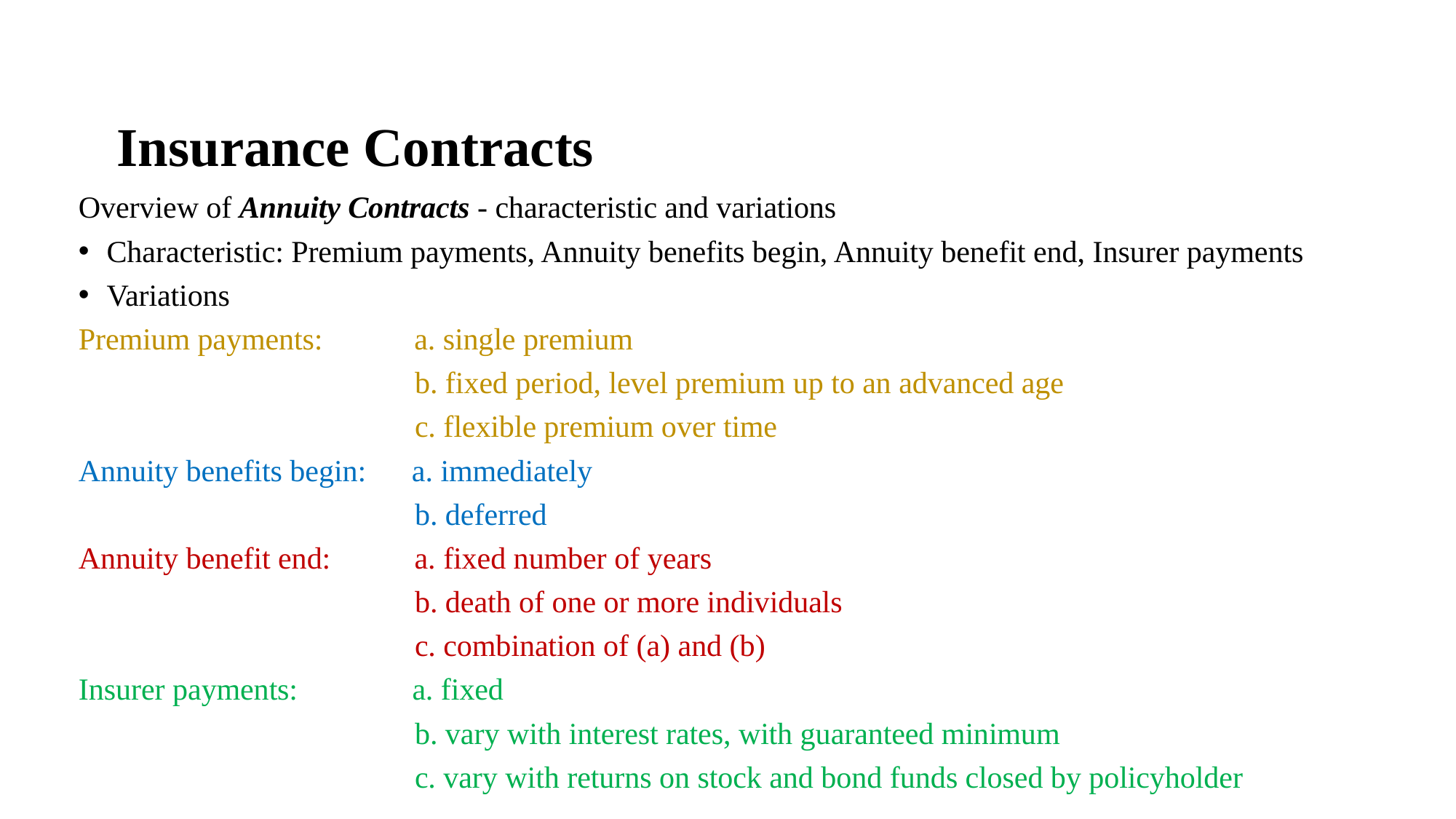

# Insurance Contracts
Overview of Annuity Contracts - characteristic and variations
Characteristic: Premium payments, Annuity benefits begin, Annuity benefit end, Insurer payments
Variations
Premium payments:            a. single premium
                                            b. fixed period, level premium up to an advanced age
                                            c. flexible premium over time
Annuity benefits begin:      a. immediately
                                            b. deferred
Annuity benefit end:           a. fixed number of years
                                            b. death of one or more individuals
                                            c. combination of (a) and (b)
Insurer payments:               a. fixed
                                            b. vary with interest rates, with guaranteed minimum
                                            c. vary with returns on stock and bond funds closed by policyholder